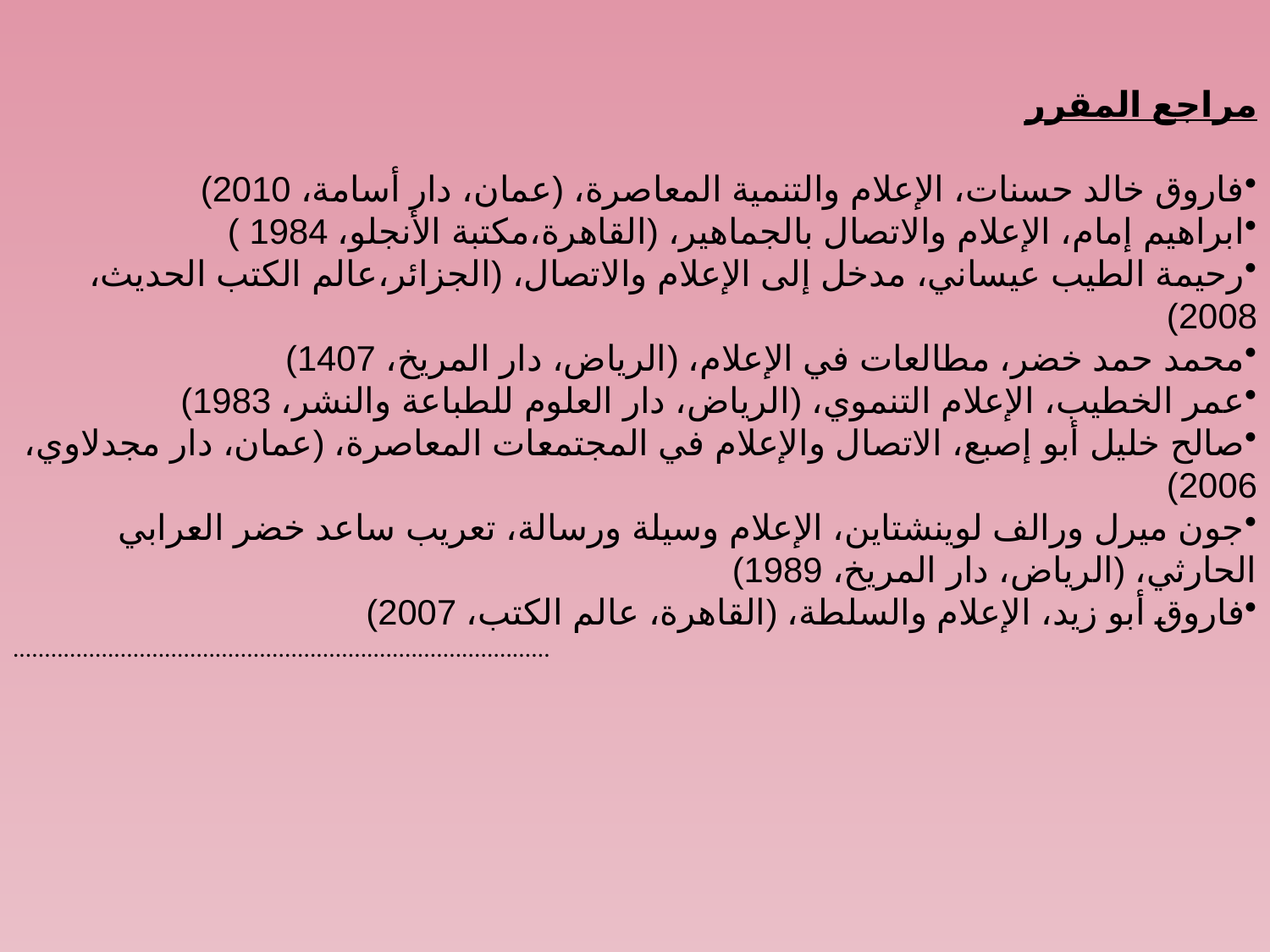

مراجع المقرر

فاروق خالد حسنات، الإعلام والتنمية المعاصرة، (عمان، دار أسامة، 2010)
ابراهيم إمام، الإعلام والاتصال بالجماهير، (القاهرة،مكتبة الأنجلو، 1984 )
رحيمة الطيب عيساني، مدخل إلى الإعلام والاتصال، (الجزائر،عالم الكتب الحديث، 2008)
محمد حمد خضر، مطالعات في الإعلام، (الرياض، دار المريخ، 1407)
عمر الخطيب، الإعلام التنموي، (الرياض، دار العلوم للطباعة والنشر، 1983)
صالح خليل أبو إصبع، الاتصال والإعلام في المجتمعات المعاصرة، (عمان، دار مجدلاوي، 2006)
جون ميرل ورالف لوينشتاين، الإعلام وسيلة ورسالة، تعريب ساعد خضر العرابي الحارثي، (الرياض، دار المريخ، 1989)
فاروق أبو زيد، الإعلام والسلطة، (القاهرة، عالم الكتب، 2007)
.....................................................................................